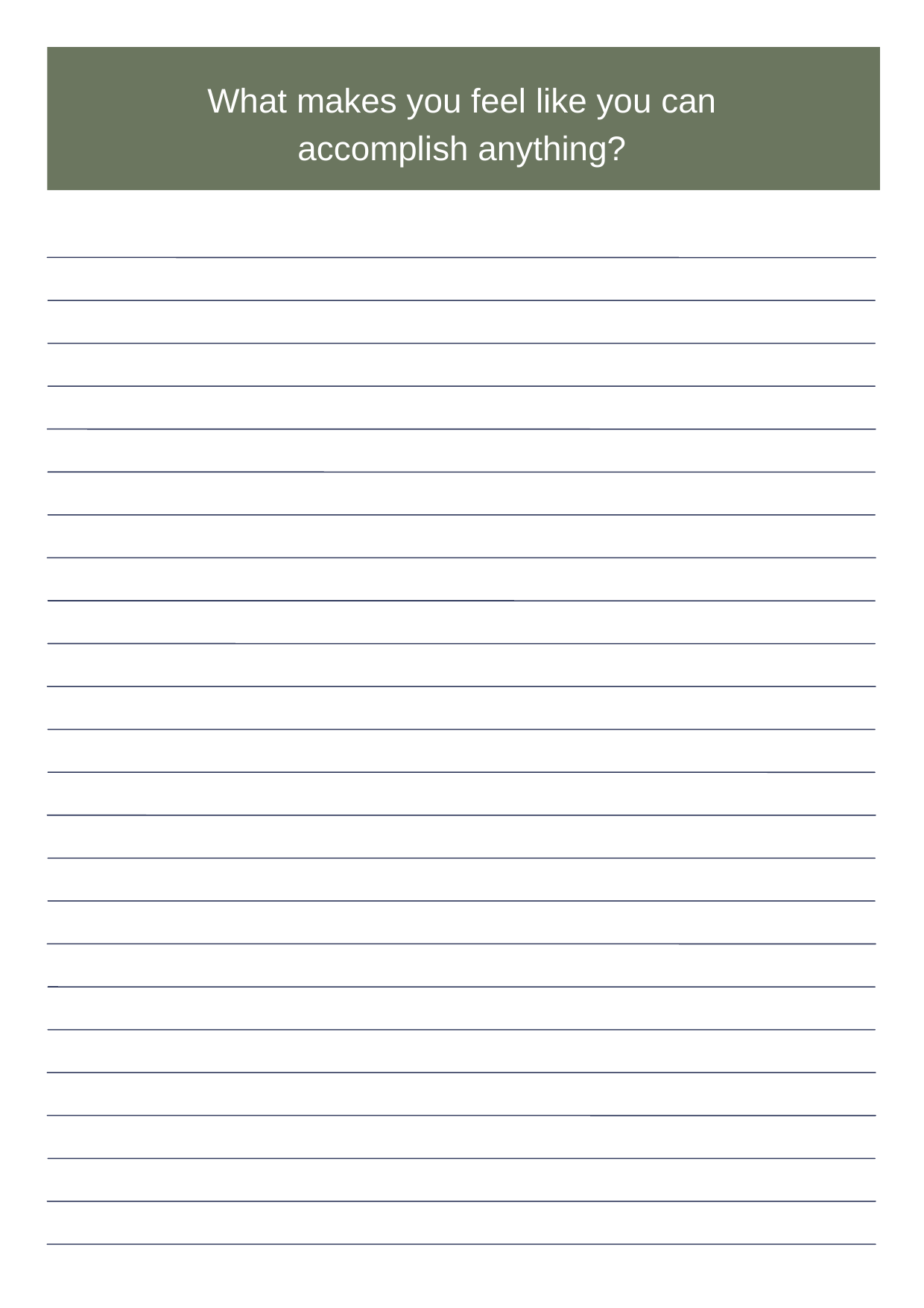

What makes you feel like you can accomplish anything?